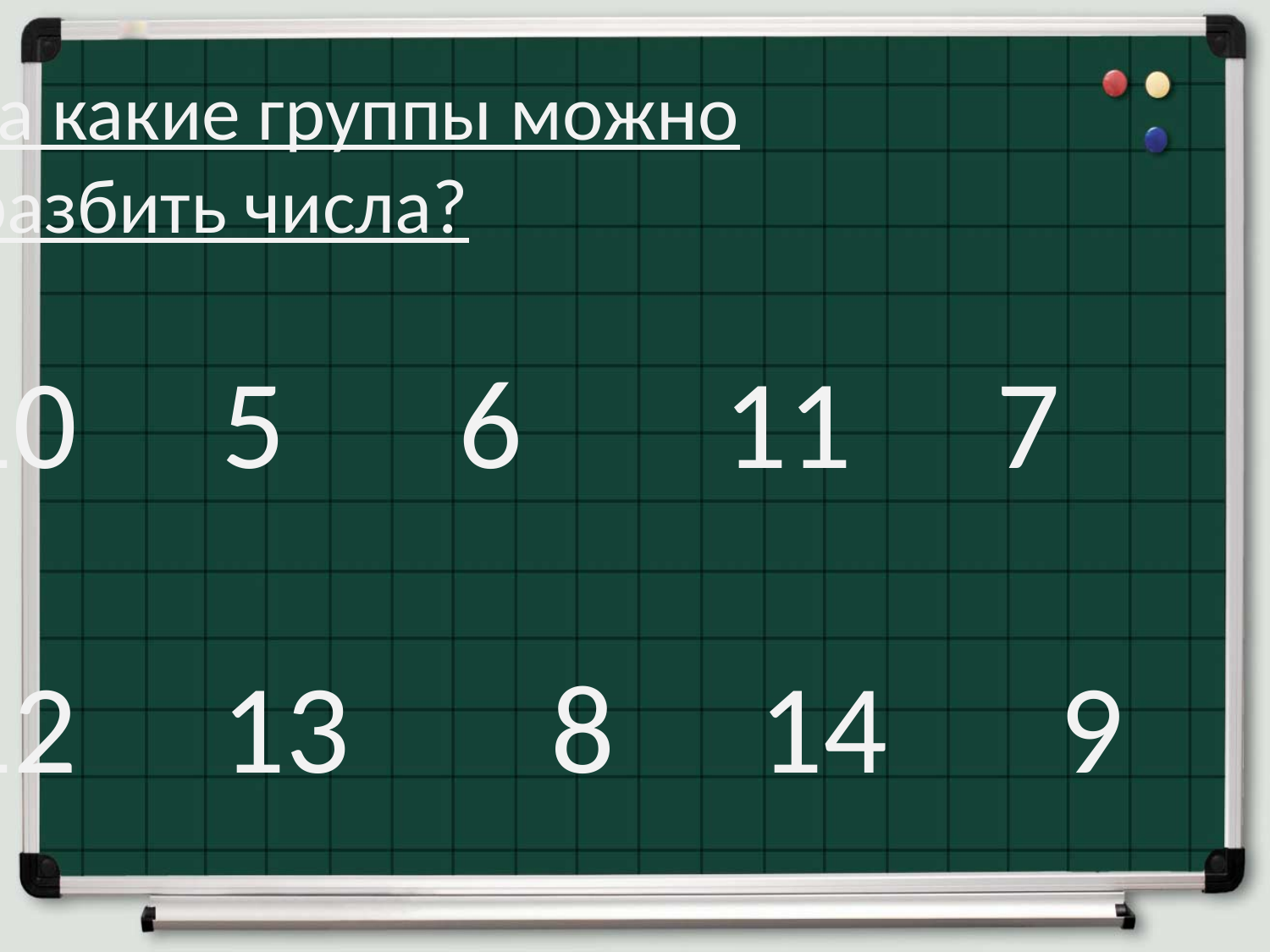

На какие группы можно
 разбить числа?

     5      6       11     7

12     13       8     14      9